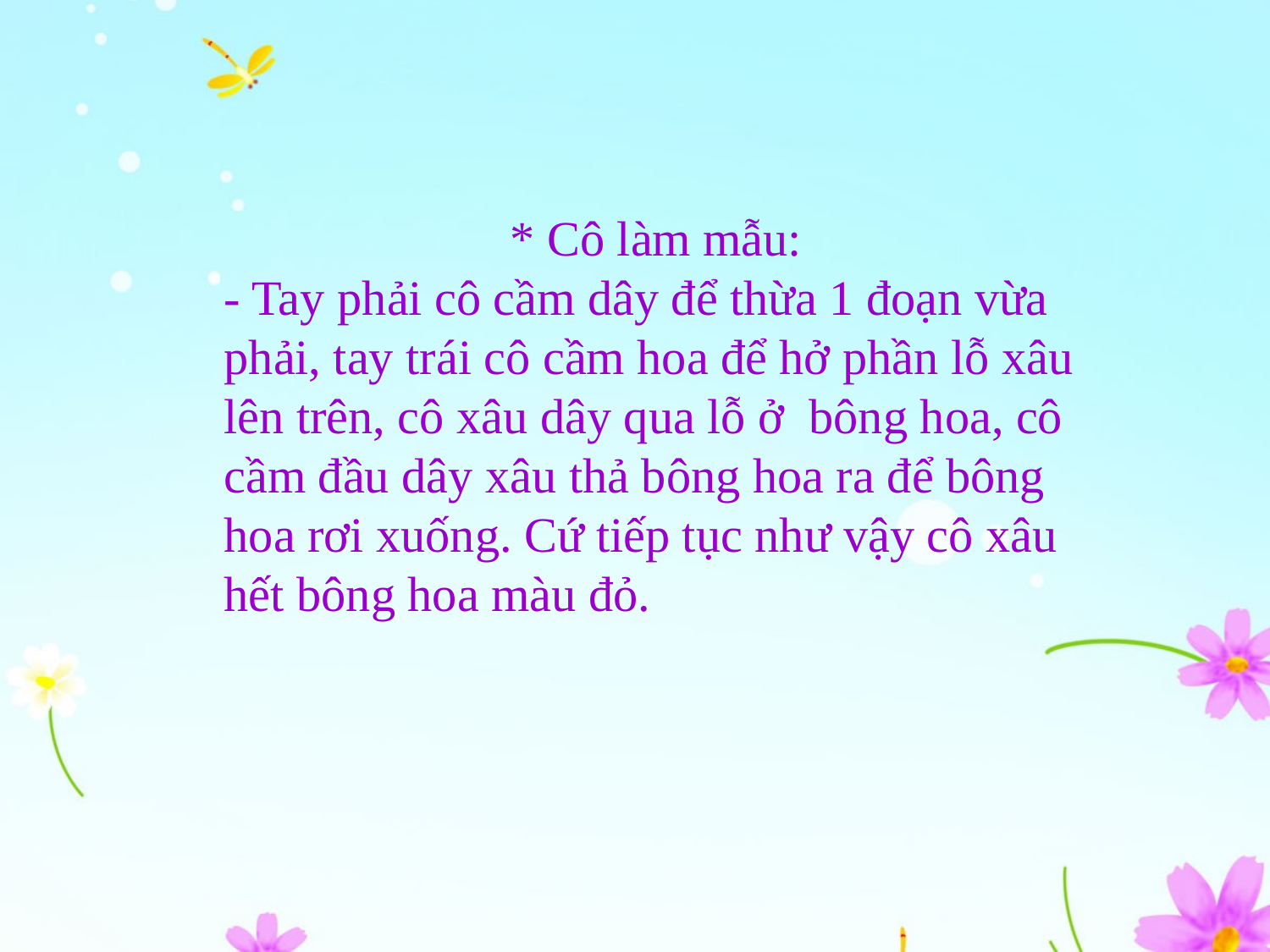

* Cô làm mẫu:
- Tay phải cô cầm dây để thừa 1 đoạn vừa phải, tay trái cô cầm hoa để hở phần lỗ xâu lên trên, cô xâu dây qua lỗ ở  bông hoa, cô cầm đầu dây xâu thả bông hoa ra để bông hoa rơi xuống. Cứ tiếp tục như vậy cô xâu hết bông hoa màu đỏ.